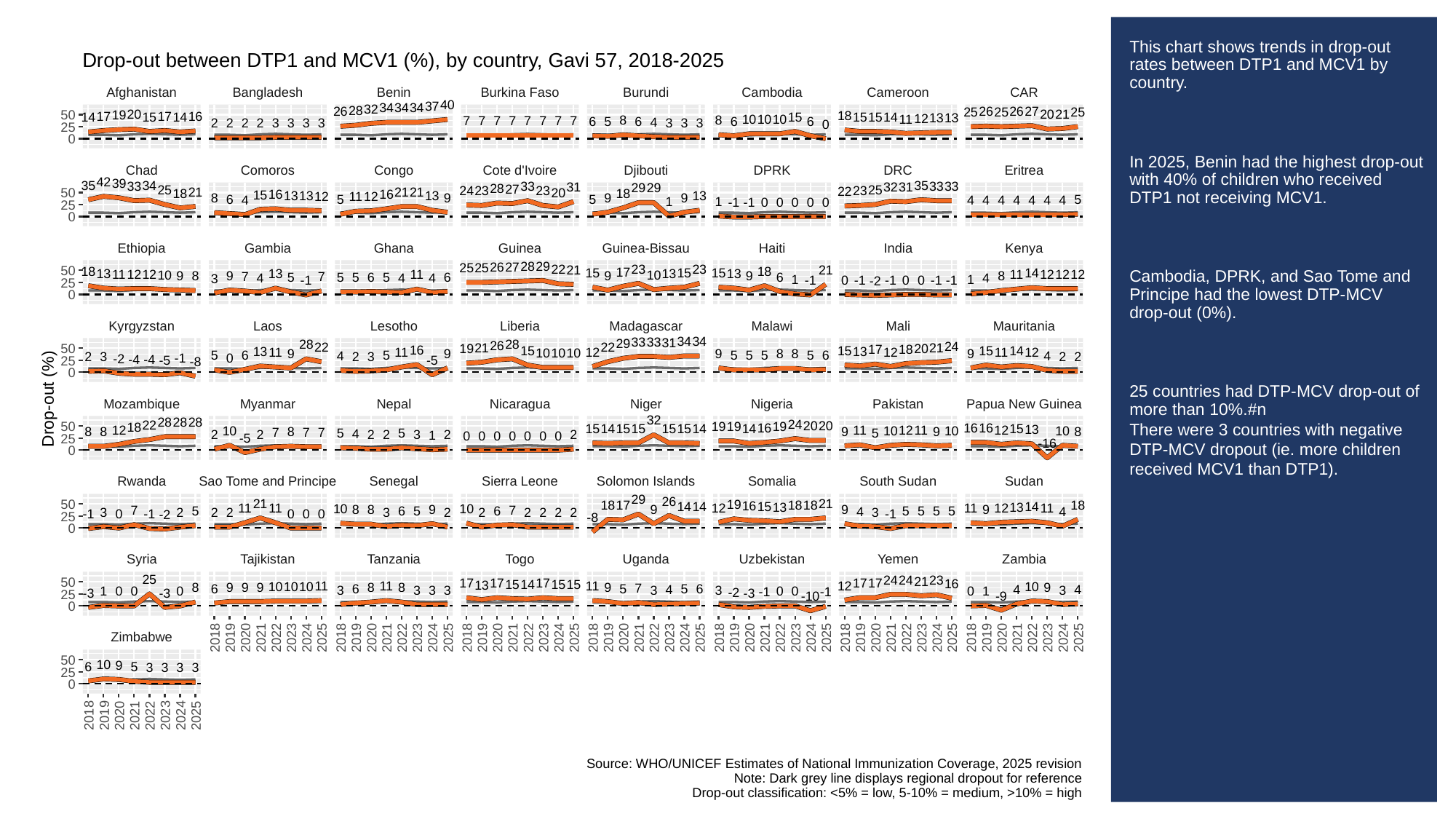

# This chart shows trends in drop-out rates between DTP1 and MCV1 by country.

In 2025, Benin had the highest drop-out with 40% of children who received DTP1 not receiving MCV1.

Cambodia, DPRK, and Sao Tome and Principe had the lowest DTP-MCV drop-out (0%).

25 countries had DTP-MCV drop-out of more than 10%.#n
There were 3 countries with negative DTP-MCV dropout (ie. more children received MCV1 than DTP1).

Drop-out between DTP1 and MCV1 (%), by country, Gavi 57, 2018-2025
Afghanistan
Bangladesh
Benin
Burkina Faso
Burundi
Cambodia
Cameroon
CAR
40
37
34
34
34
32

28
27
26
26
26
25
25
25

21
20
20
50
19
18
17
17
16
15
15
15
15
14
14
14
13
13
12
11
10
10
10

8
8
7
7
7
7
7
7
7
7
6
6
6
6
5
4
3
3
3
3
3
3
3
2
2
2
2
0

25

0

Chad
Comoros
Congo
Cote d'Ivoire
Djibouti
DPRK
DRC
Eritrea
42
39
35
35
34
33
33
33
33
32
31
31

29
29
28
27
25
25
24
23
23
23

22
21
21
21
20
50
18
18
16
16
15
13
13
13
13
12
12
11

9
9
9
8
6
5
5
5
4
4
4
4
4
4
4
4

1
1
0
0
0
0
0
-1
-1

25

0

Ethiopia
Gambia
Ghana
Guinea
Guinea-Bissau
Haiti
India
Kenya

29
28
27
26
25
25
23
23

22
21
21
50
18
18
17
15
15
15
14
13
13
13
13
12
12
12
12
12
11
11
11
10
10

9
9
9
9
8
8
7
7
6
6
6
5
5
5
5
4
4
4
4
3
1
1
0
0
0
-1
-1
-1
-1
-1
-1
-2

25

0

Kyrgyzstan
Laos
Lesotho
Liberia
Madagascar
Malawi
Mali
Mauritania
34
34
33
33
31

29
28
28
26
24

22
22
21
21
20
50
19
18
17
16
15
15
15
14
13
13
12
12
12
11
11
11
10
10
10

9
9
9
9
8
8
6
6
5
5
5
5
5
5
4
4
3
3
2
2
2
2
0
-1
-2

-4
-4
-5
-5
25

-8

0

Drop-out (%)
Mozambique
Myanmar
Nepal
Nicaragua
Niger
Nigeria
Pakistan
Papua New Guinea
32

28
28
28
24

22
20
20
50
19
19
19
18
16
16
16
15
15
15
15
15
15
14
14
14
13
12
12
12
11
11
10
10
10
10

9
9
8
8
8
8
7
7
7
5
5
5
4
3
2
2
2
2
2
2
1
0
0
0
0
0
0
0

-5
25

-16

0

Rwanda
Sao Tome and Principe
Senegal
Sierra Leone
Solomon Islands
Somalia
South Sudan
Sudan

29
26

21
21
50
19
18
18
18
18
17
16
15
14
14
14
13
13
12
12
11
11
11
11
10
10

9
9
9
9
8
8
7
7
6
6
5
5
5
5
5
5
4
4
3
3
3
2
2
2
2
2
2
2
2
2
0
0
0
0
-1
-1
-1
-2

25
-8

0

Syria
Tajikistan
Tanzania
Togo
Uganda
Uzbekistan
Yemen
Zambia

25
24
24
23

21
50
17
17
17
17
17
16
15
15
15
14
13
12
11
11
11
10
10
10
10

9
9
9
9
9
8
8
8
7
6
6
6
5
5
4
4
4
3
3
3
3
3
3
3
1
1
0
0
0
0
0
0
-1
-1
-2

-3
-3
-3
25
-9
-10

0

Zimbabwe
2018
2019
2020
2021
2022
2023
2024
2025
2018
2019
2020
2021
2022
2023
2024
2025
2018
2019
2020
2021
2022
2023
2024
2025
2018
2019
2020
2021
2022
2023
2024
2025
2018
2019
2020
2021
2022
2023
2024
2025
2018
2019
2020
2021
2022
2023
2024
2025
2018
2019
2020
2021
2022
2023
2024
2025

50
10

9
6
5
3
3
3
3

25

0

2018
2019
2020
2021
2022
2023
2024
2025
Source: WHO/UNICEF Estimates of National Immunization Coverage, 2025 revision
Note: Dark grey line displays regional dropout for reference
Drop-out classification: <5% = low, 5-10% = medium, >10% = high